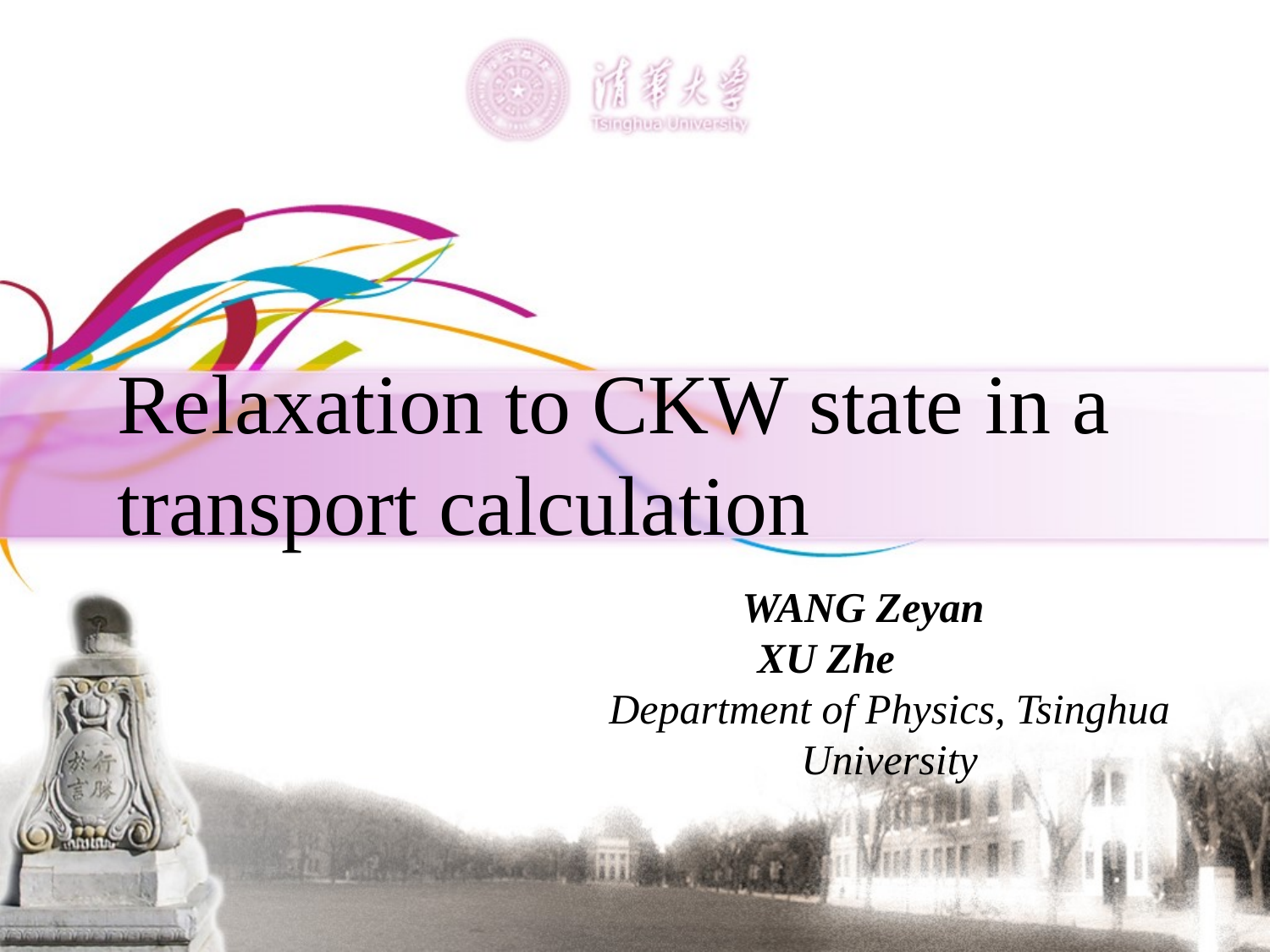

Relaxation to CKW state in a transport calculation
WANG Zeyan
XU Zhe
Department of Physics, Tsinghua University